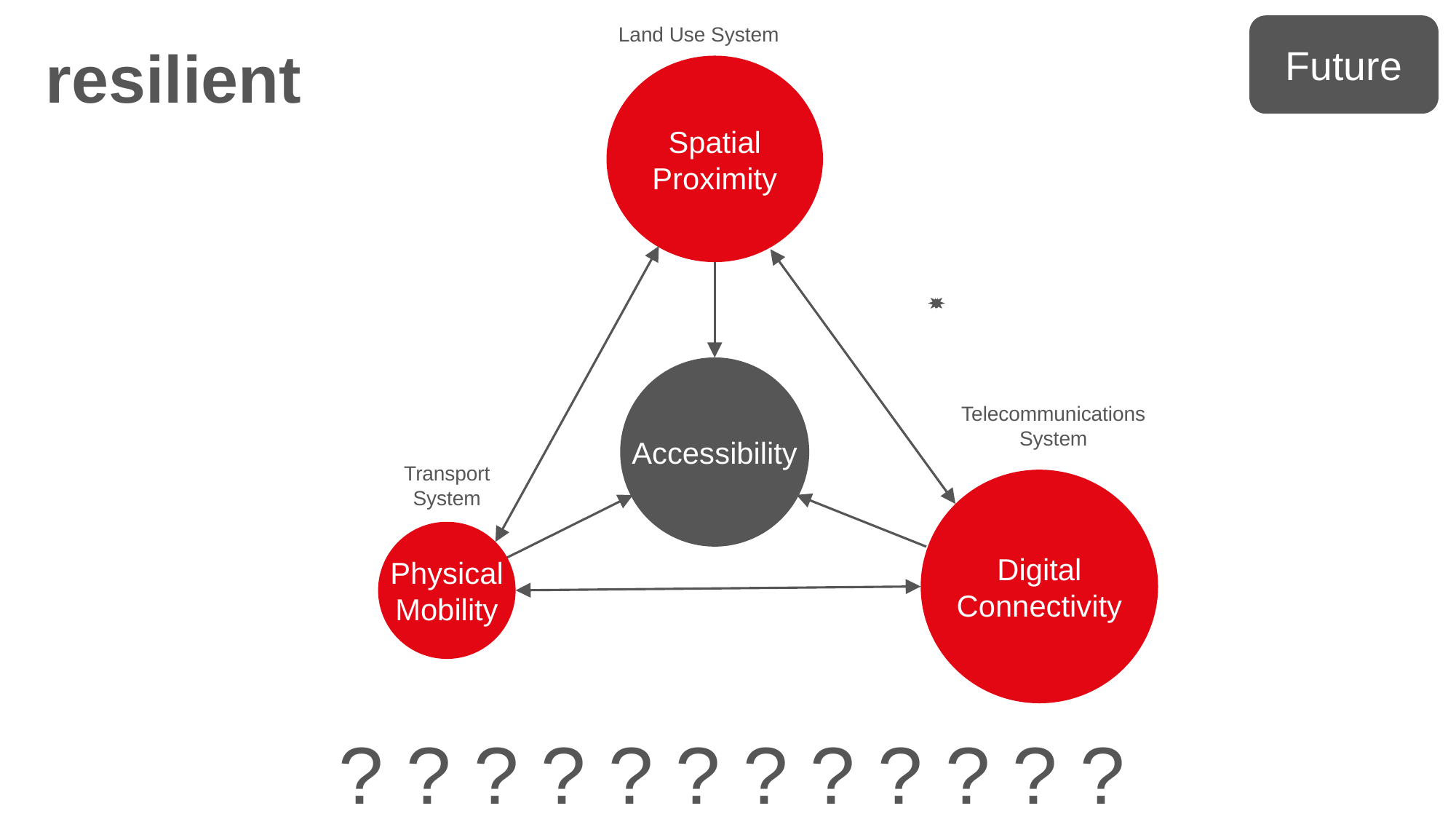

Future
Land Use System
resilient
Spatial
Proximity
COVID-19
Accessibility
Telecommunications
System
Transport
System
Digital
Connectivity
Physical
Mobility
? ? ? ? ? ? ? ? ? ? ? ?